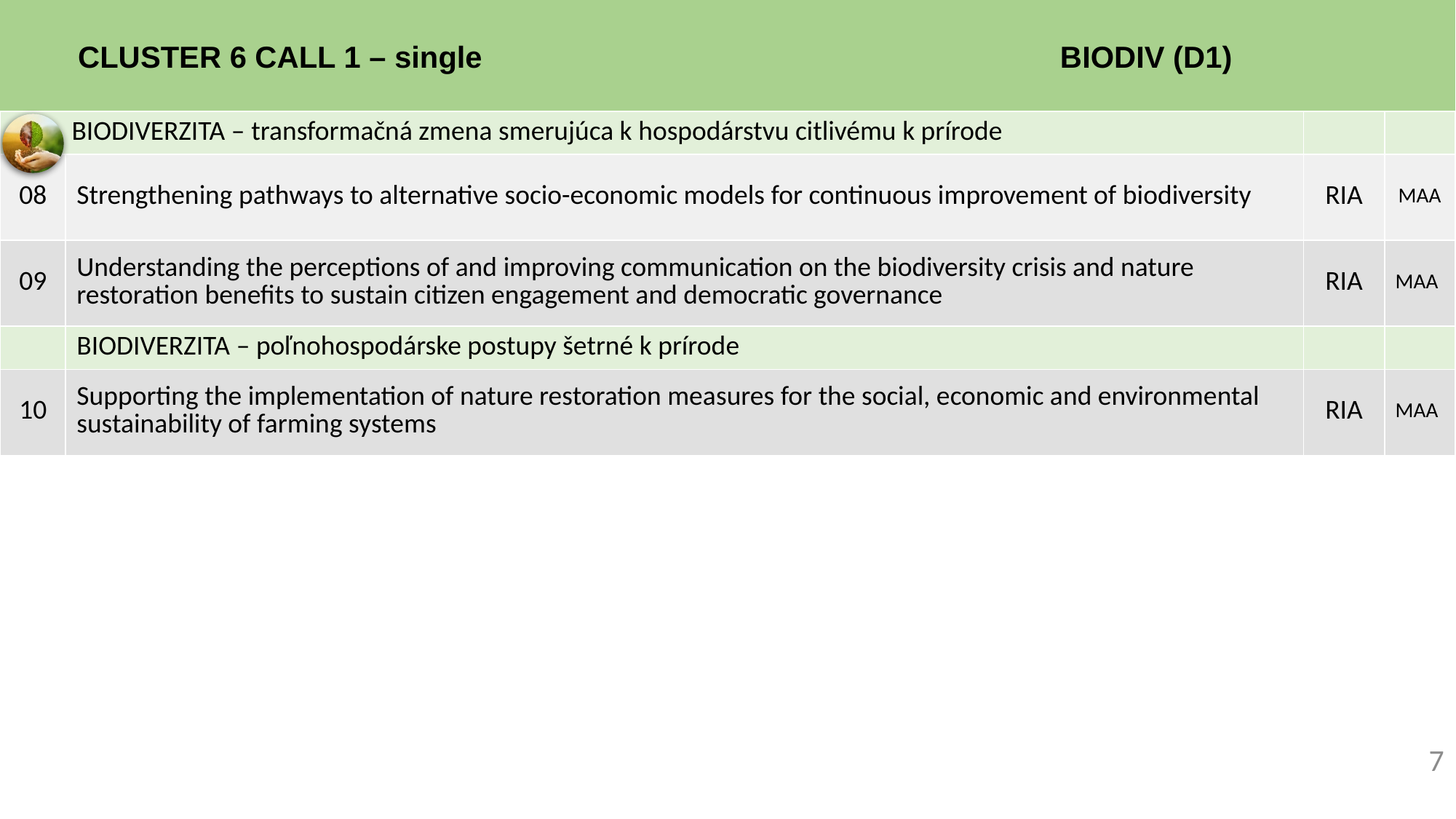

# Cluster 6 Call 1 – single					        BIODIV (D1)
| Biodiverzita – transformačná zmena smerujúca k hospodárstvu citlivému k prírode |  |  |  |
| --- | --- | --- | --- |
| 08 | Strengthening pathways to alternative socio-economic models for continuous improvement of biodiversity | RIA | MAA |
| 09 | Understanding the perceptions of and improving communication on the biodiversity crisis and nature restoration benefits to sustain citizen engagement and democratic governance | RIA | MAA |
|  | Biodiverzita – poľnohospodárske postupy šetrné k prírode |  |  |
| 10 | Supporting the implementation of nature restoration measures for the social, economic and environmental sustainability of farming systems | RIA | MAA |

7